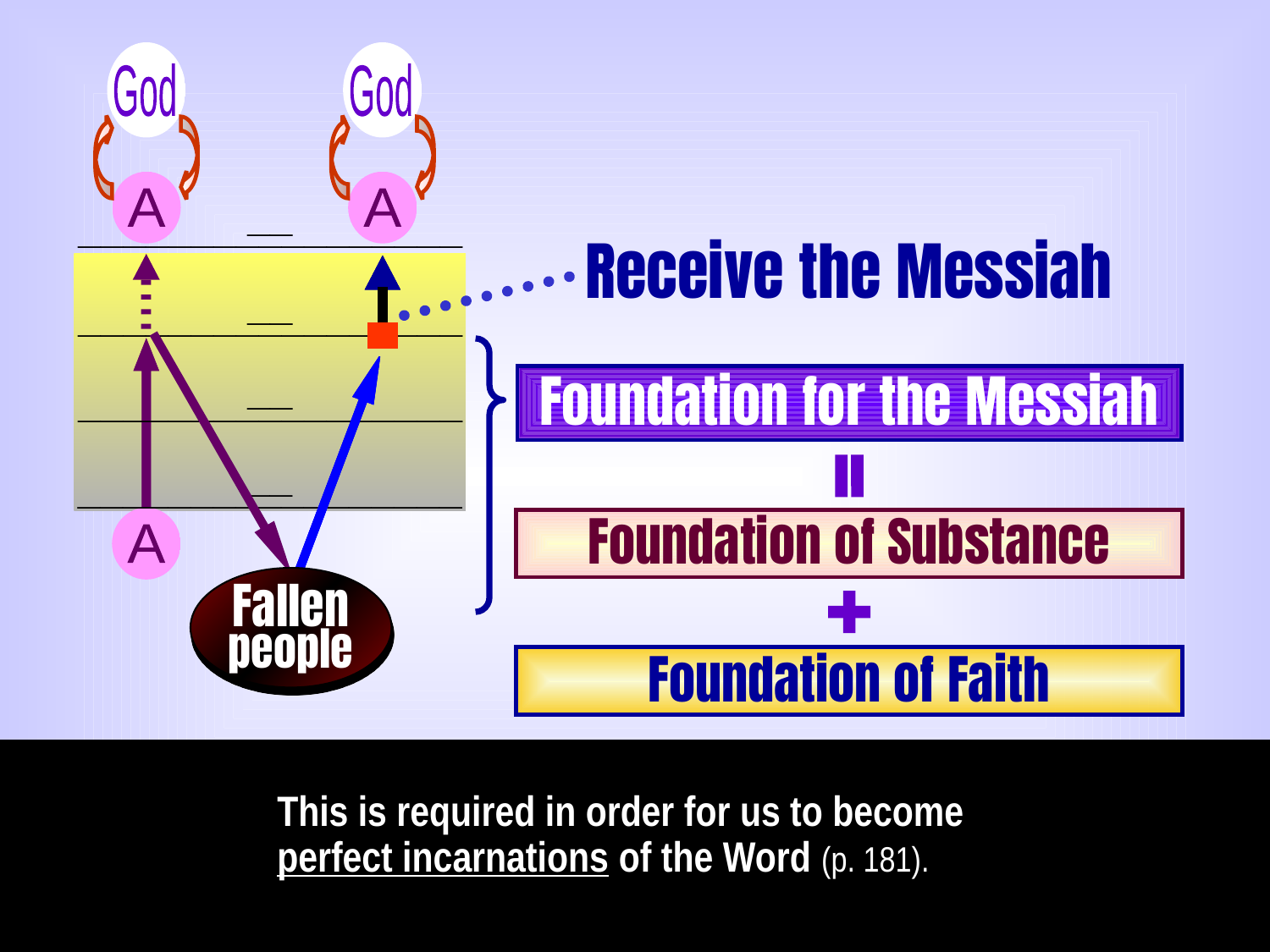

God

A
___________________

....

_

_

_

.
___________________

___________________
___________________

A

Fallen
people

God

A
Receive the Messiah

Foundation for the Messiah

Foundation of Substance

Foundation of Faith

This is required in order for us to become perfect incarnations of the Word (p. 181).